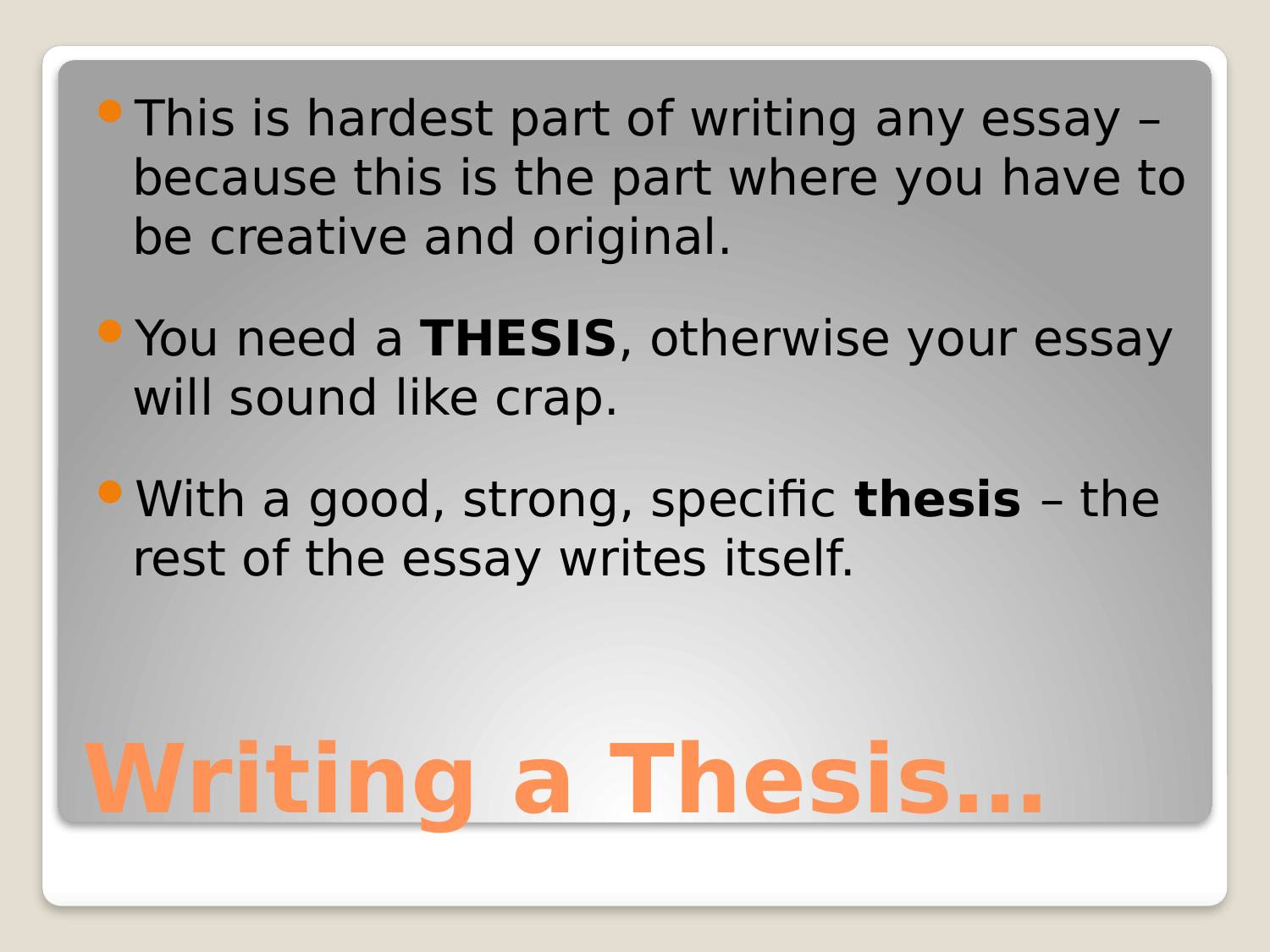

This is hardest part of writing any essay – because this is the part where you have to be creative and original.

You need a THESIS, otherwise your essay will sound like crap.

With a good, strong, specific thesis – the rest of the essay writes itself.

# Writing a Thesis…